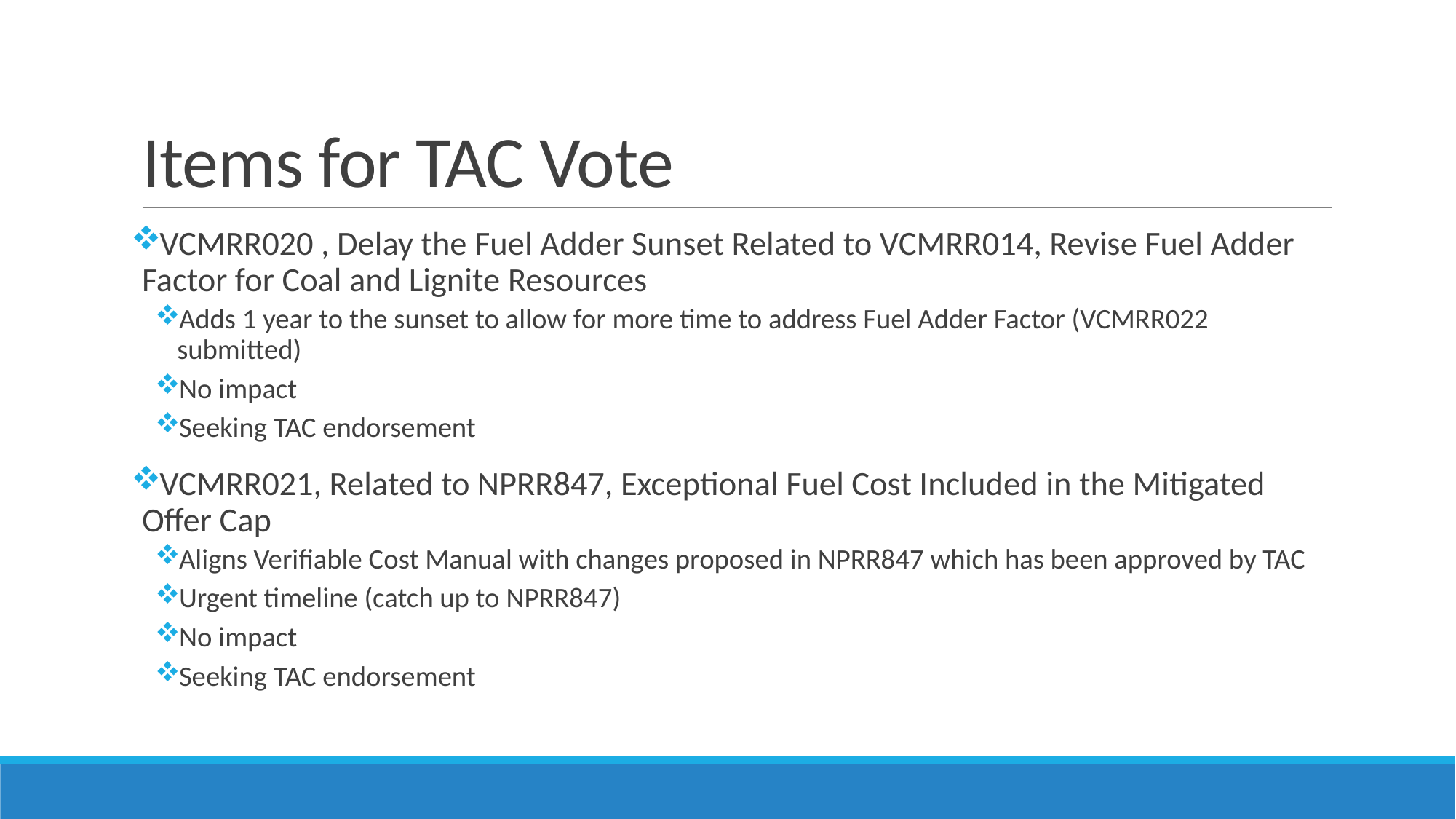

# Items for TAC Vote
VCMRR020 , Delay the Fuel Adder Sunset Related to VCMRR014, Revise Fuel Adder Factor for Coal and Lignite Resources
Adds 1 year to the sunset to allow for more time to address Fuel Adder Factor (VCMRR022 submitted)
No impact
Seeking TAC endorsement
VCMRR021, Related to NPRR847, Exceptional Fuel Cost Included in the Mitigated Offer Cap
Aligns Verifiable Cost Manual with changes proposed in NPRR847 which has been approved by TAC
Urgent timeline (catch up to NPRR847)
No impact
Seeking TAC endorsement